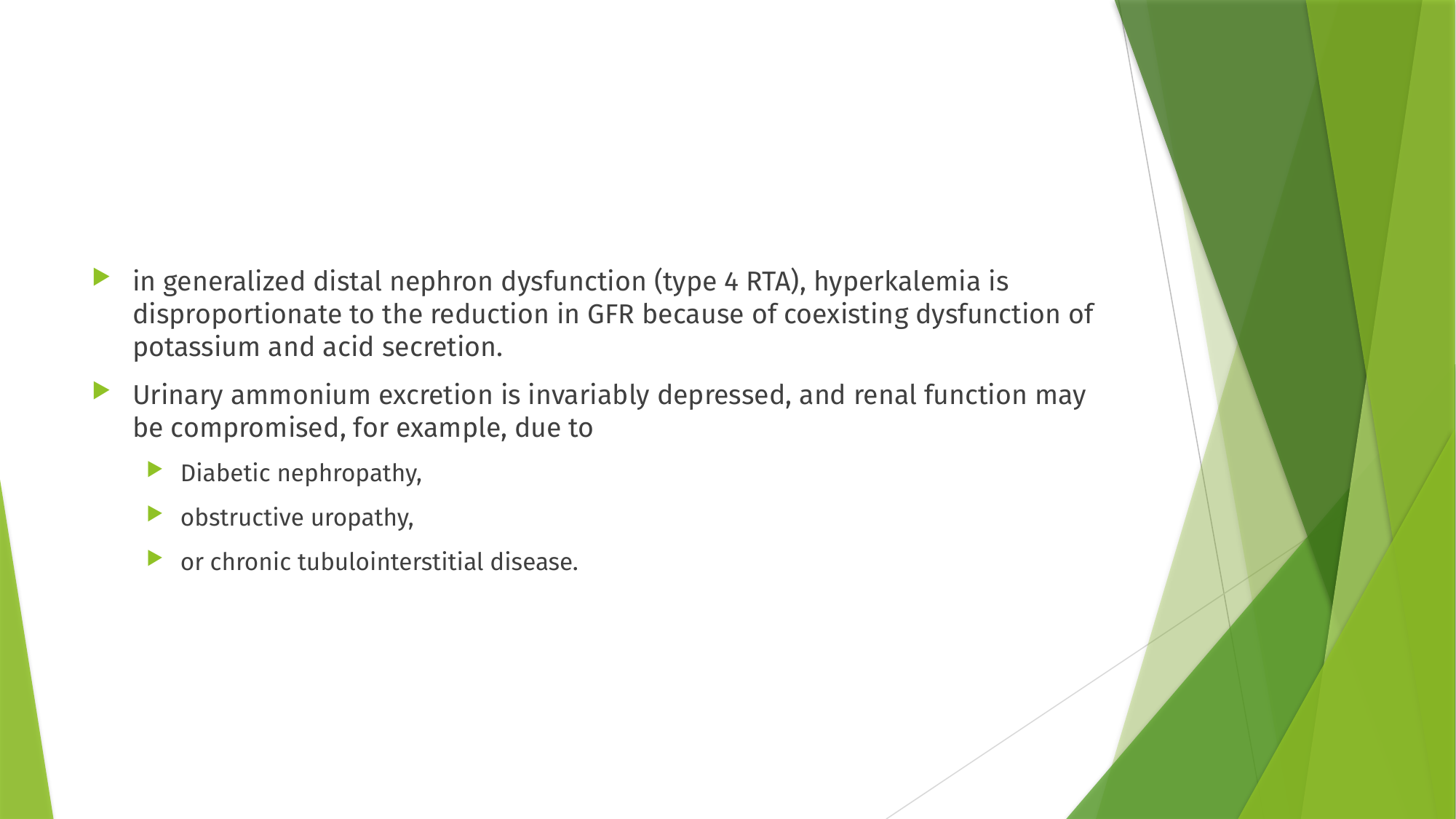

#
in generalized distal nephron dysfunction (type 4 RTA), hyperkalemia is disproportionate to the reduction in GFR because of coexisting dysfunction of potassium and acid secretion.
Urinary ammonium excretion is invariably depressed, and renal function may be compromised, for example, due to
Diabetic nephropathy,
obstructive uropathy,
or chronic tubulointerstitial disease.